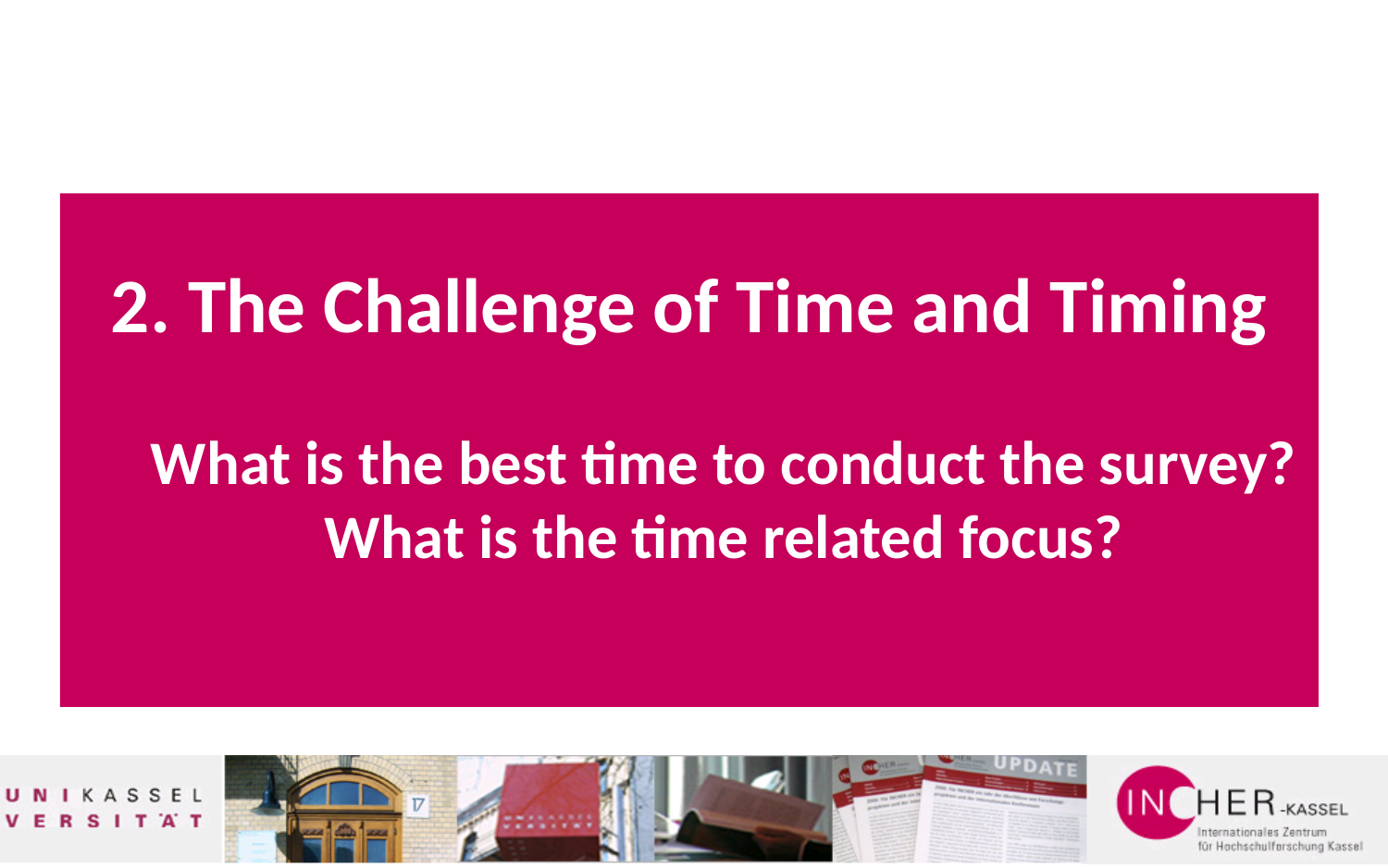

# 2. The Challenge of Time and Timing What is the best time to conduct the survey? What is the time related focus?